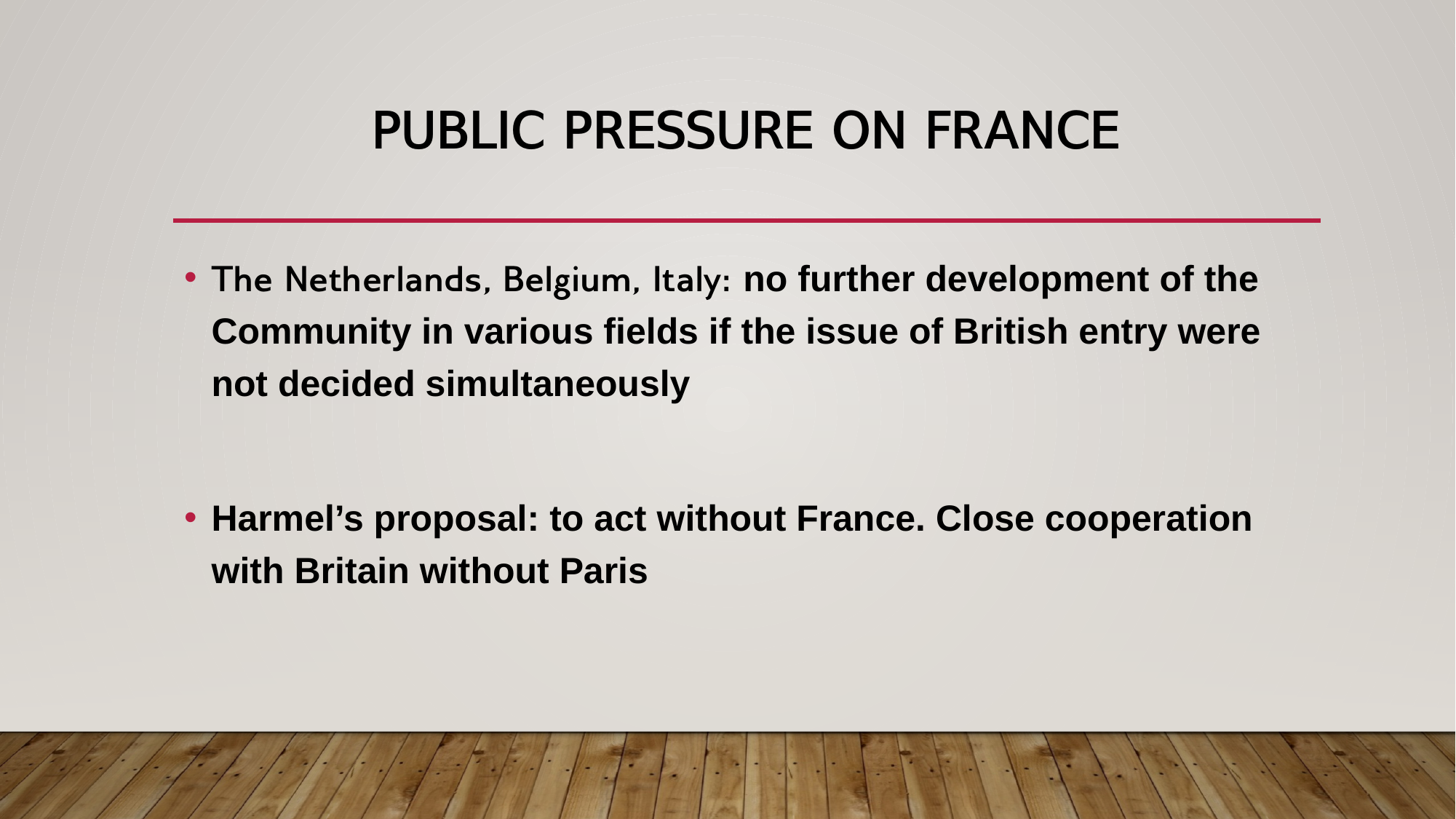

# PUBLIC PRESSURE ON FRANCE
The Netherlands, Belgium, Italy: no further development of the Community in various fields if the issue of British entry were not decided simultaneously

Harmel’s proposal: to act without France. Close cooperation with Britain without Paris